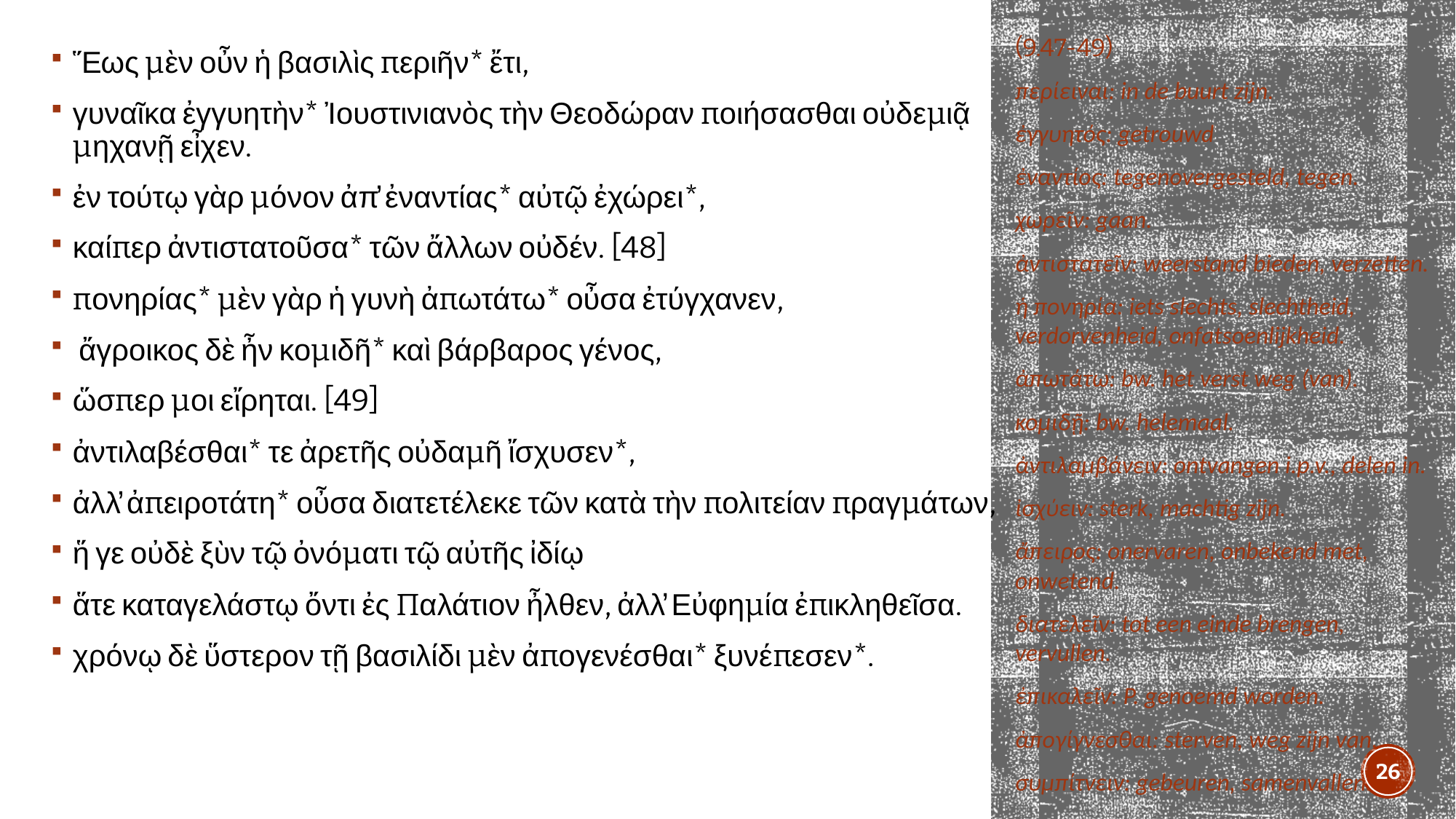

(9.47-49)
περίειναι: in de buurt zijn.
ἐγγυητός: getrouwd
ἐναντίος: tegenovergesteld, tegen.
χωρεῖν: gaan.
ἀντιστατεῖν: weerstand bieden, verzetten.
ἡ πονηρία: iets slechts, slechtheid, verdorvenheid, onfatsoenlijkheid.
ἀπωτάτω: bw. het verst weg (van).
κομιδῇ: bw. helemaal.
ἀντιλαμβάνειν: ontvangen i.p.v., delen in.
ἰσχύειν: sterk, machtig zijn.
ἄπειρος: onervaren, onbekend met, onwetend.
διατελεῖν: tot een einde brengen, vervullen.
ἐπικαλεῖν: P. genoemd worden.
ἀπογίγνεσθαι: sterven, weg zijn van.
συμπίτνειν: gebeuren, samenvallen.

Ἕως μὲν οὖν ἡ βασιλὶς περιῆν* ἔτι,
γυναῖκα ἐγγυητὴν* Ἰουστινιανὸς τὴν Θεοδώραν ποιήσασθαι οὐδεμιᾷ μηχανῇ εἶχεν.
ἐν τούτῳ γὰρ μόνον ἀπ̓ ἐναντίας* αὐτῷ ἐχώρει*,
καίπερ ἀντιστατοῦσα* τῶν ἄλλων οὐδέν. [48]
πονηρίας* μὲν γὰρ ἡ γυνὴ ἀπωτάτω* οὖσα ἐτύγχανεν,
 ἄγροικος δὲ ἦν κομιδῆ* καὶ βάρβαρος γένος,
ὥσπερ μοι εἴρηται. [49]
ἀντιλαβέσθαι* τε ἀρετῆς οὐδαμῆ ἴσχυσεν*,
ἀλλ̓ ἀπειροτάτη* οὖσα διατετέλεκε τῶν κατὰ τὴν πολιτείαν πραγμάτων,
ἥ γε οὐδὲ ξὺν τῷ ὀνόματι τῷ αὐτῆς ἰδίῳ
ἅτε καταγελάστῳ ὄντι ἐς Παλάτιον ἦλθεν, ἀλλ̓ Εὐφημία ἐπικληθεῖσα.
χρόνῳ δὲ ὕστερον τῇ βασιλίδι μὲν ἀπογενέσθαι* ξυνέπεσεν*.
26